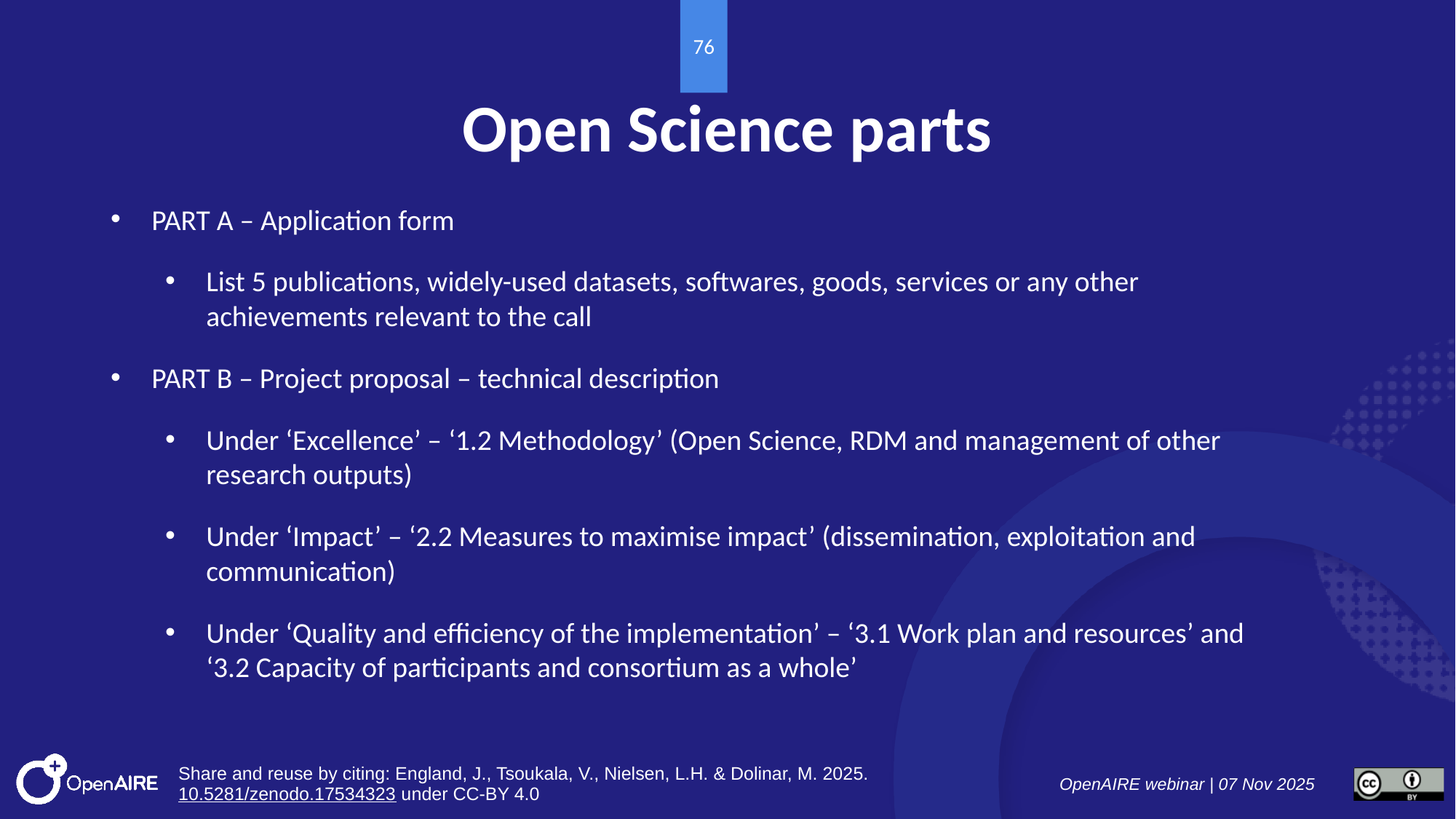

76
# Open Science parts
PART A – Application form
List 5 publications, widely-used datasets, softwares, goods, services or any other achievements relevant to the call
PART B – Project proposal – technical description
Under ‘Excellence’ – ‘1.2 Methodology’ (Open Science, RDM and management of other research outputs)
Under ‘Impact’ – ‘2.2 Measures to maximise impact’ (dissemination, exploitation and communication)
Under ‘Quality and efficiency of the implementation’ – ‘3.1 Work plan and resources’ and ‘3.2 Capacity of participants and consortium as a whole’